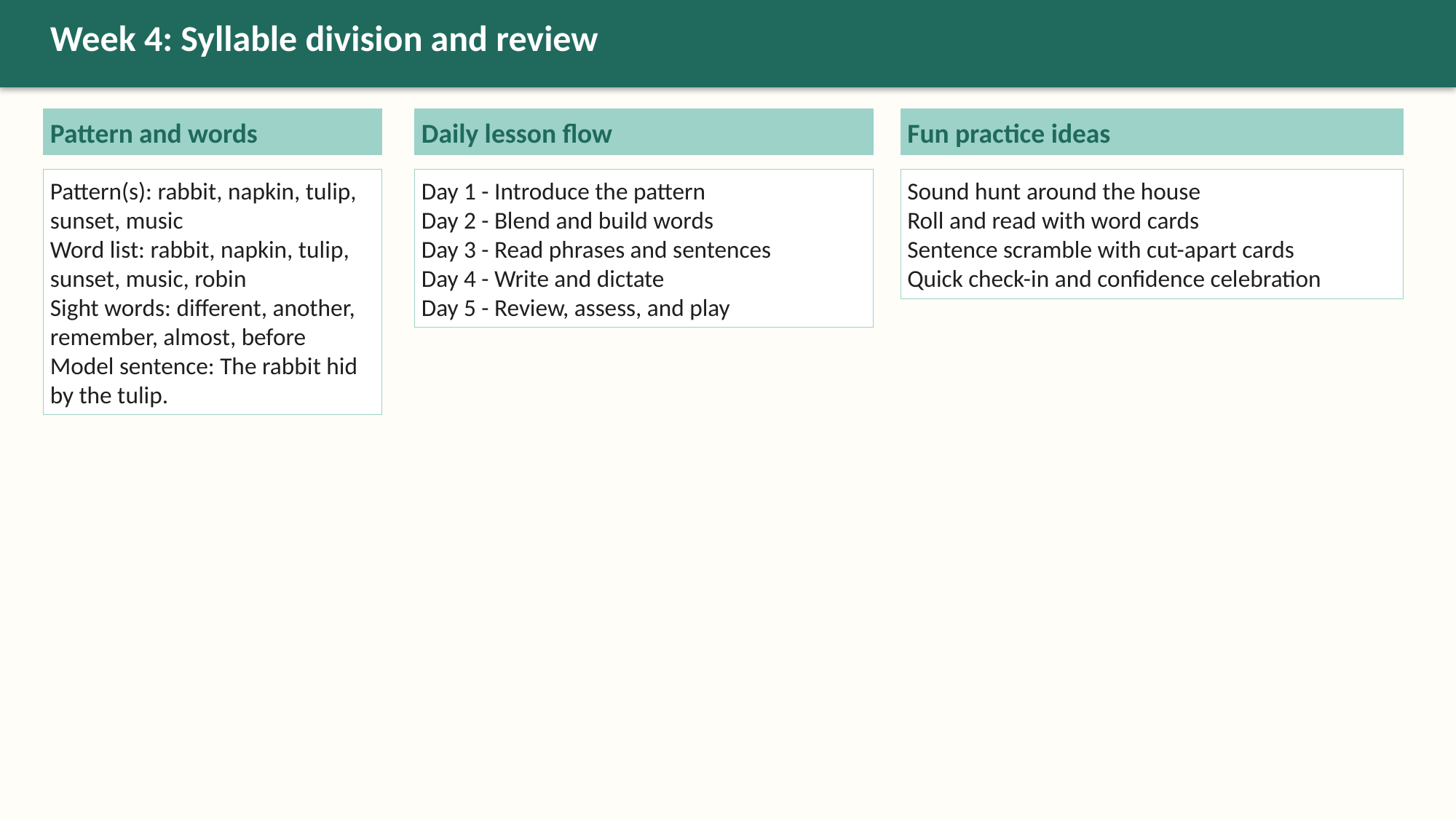

Week 4: Syllable division and review
Pattern and words
Daily lesson flow
Fun practice ideas
Pattern(s): rabbit, napkin, tulip, sunset, music
Word list: rabbit, napkin, tulip, sunset, music, robin
Sight words: different, another, remember, almost, before
Model sentence: The rabbit hid by the tulip.
Day 1 - Introduce the pattern
Day 2 - Blend and build words
Day 3 - Read phrases and sentences
Day 4 - Write and dictate
Day 5 - Review, assess, and play
Sound hunt around the house
Roll and read with word cards
Sentence scramble with cut-apart cards
Quick check-in and confidence celebration